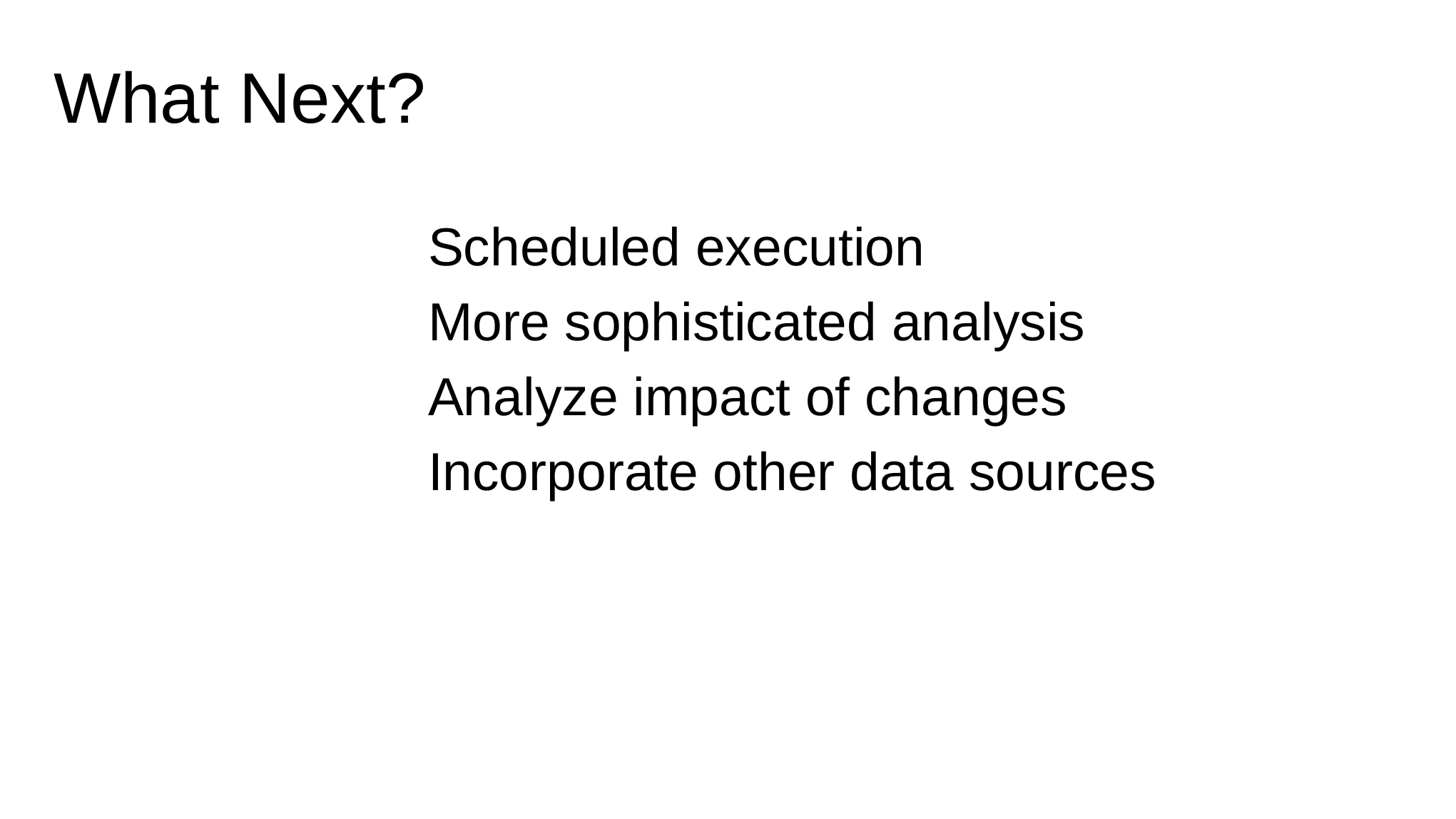

# What Next?

Scheduled execution
More sophisticated analysis
Analyze impact of changes
Incorporate other data sources